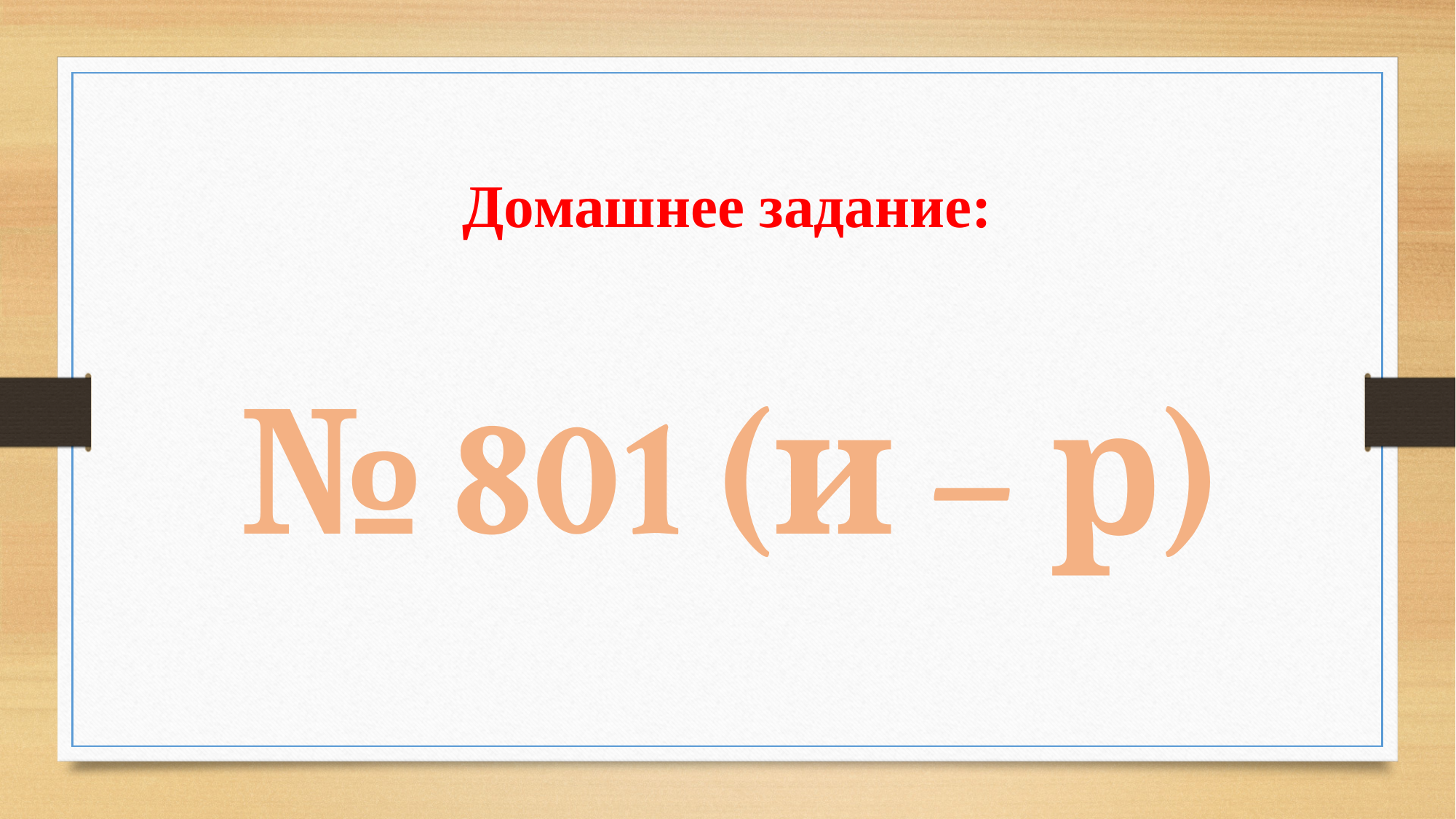

Домашнее задание:

№ 801 (и – р)